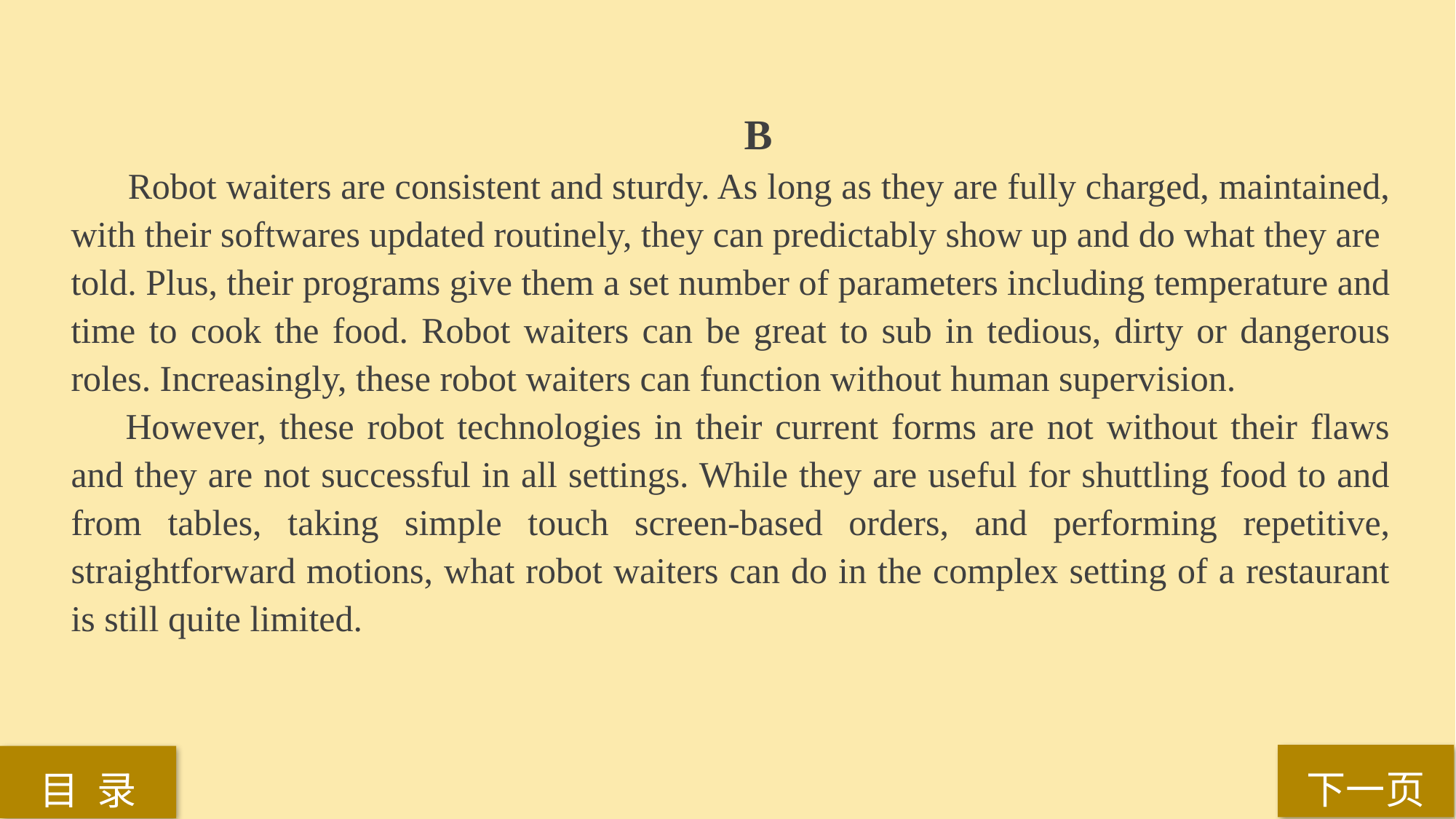

B
      Robot waiters are consistent and sturdy. As long as they are fully charged, maintained,
with their softwares updated routinely, they can predictably show up and do what they are
told. Plus, their programs give them a set number of parameters including temperature and
time to cook the food. Robot waiters can be great to sub in tedious, dirty or dangerous roles. Increasingly, these robot waiters can function without human supervision.
However, these robot technologies in their current forms are not without their flaws and they are not successful in all settings. While they are useful for shuttling food to and from tables, taking simple touch screen-based orders, and performing repetitive, straightforward motions, what robot waiters can do in the complex setting of a restaurant is still quite limited.